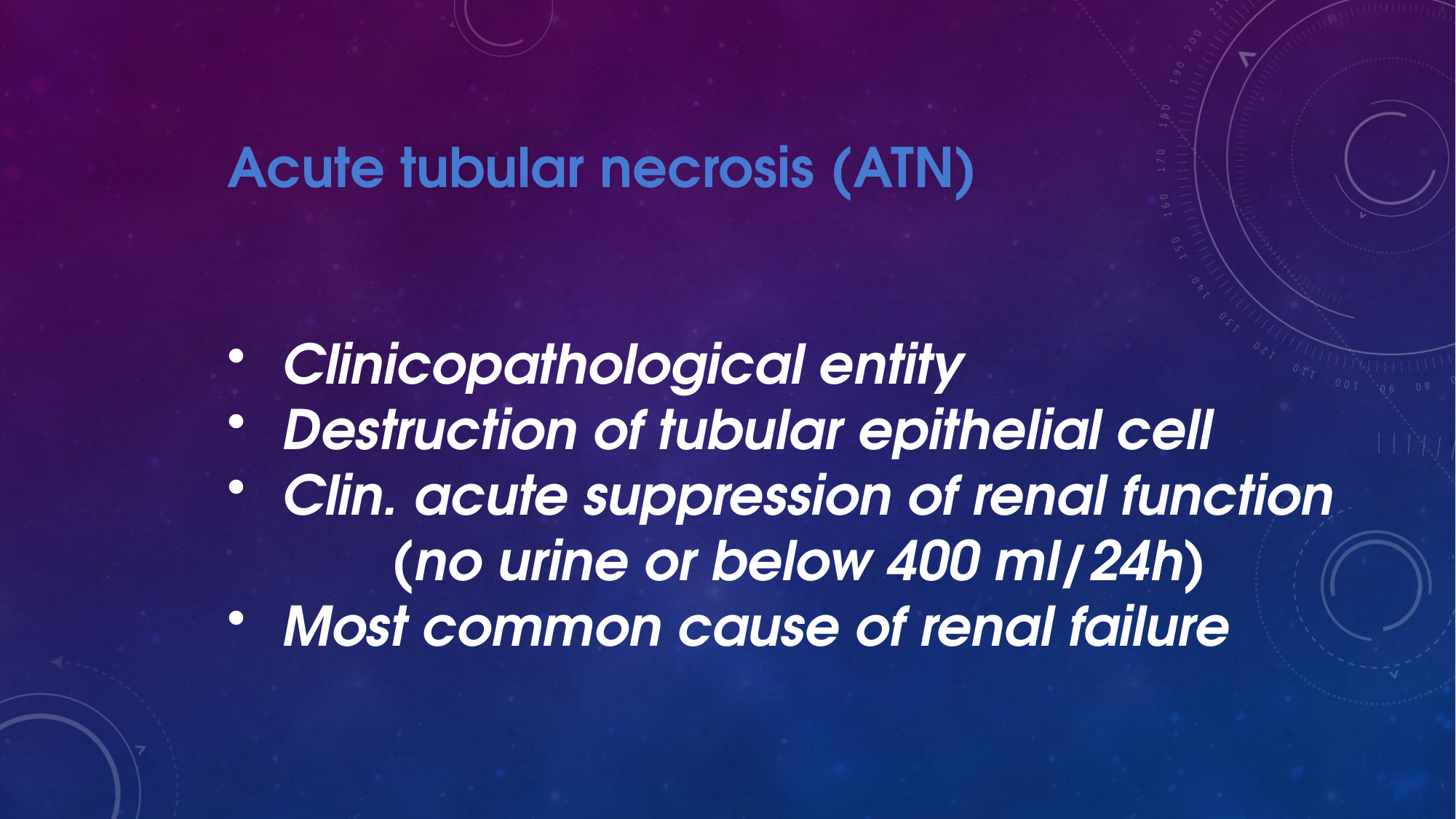

Acute tubular necrosis (ATN)

Clinicopathological entity
Destruction of tubular epithelial cell
Clin. acute suppression of renal function
		(no urine or below 400 ml/24h)
Most common cause of renal failure